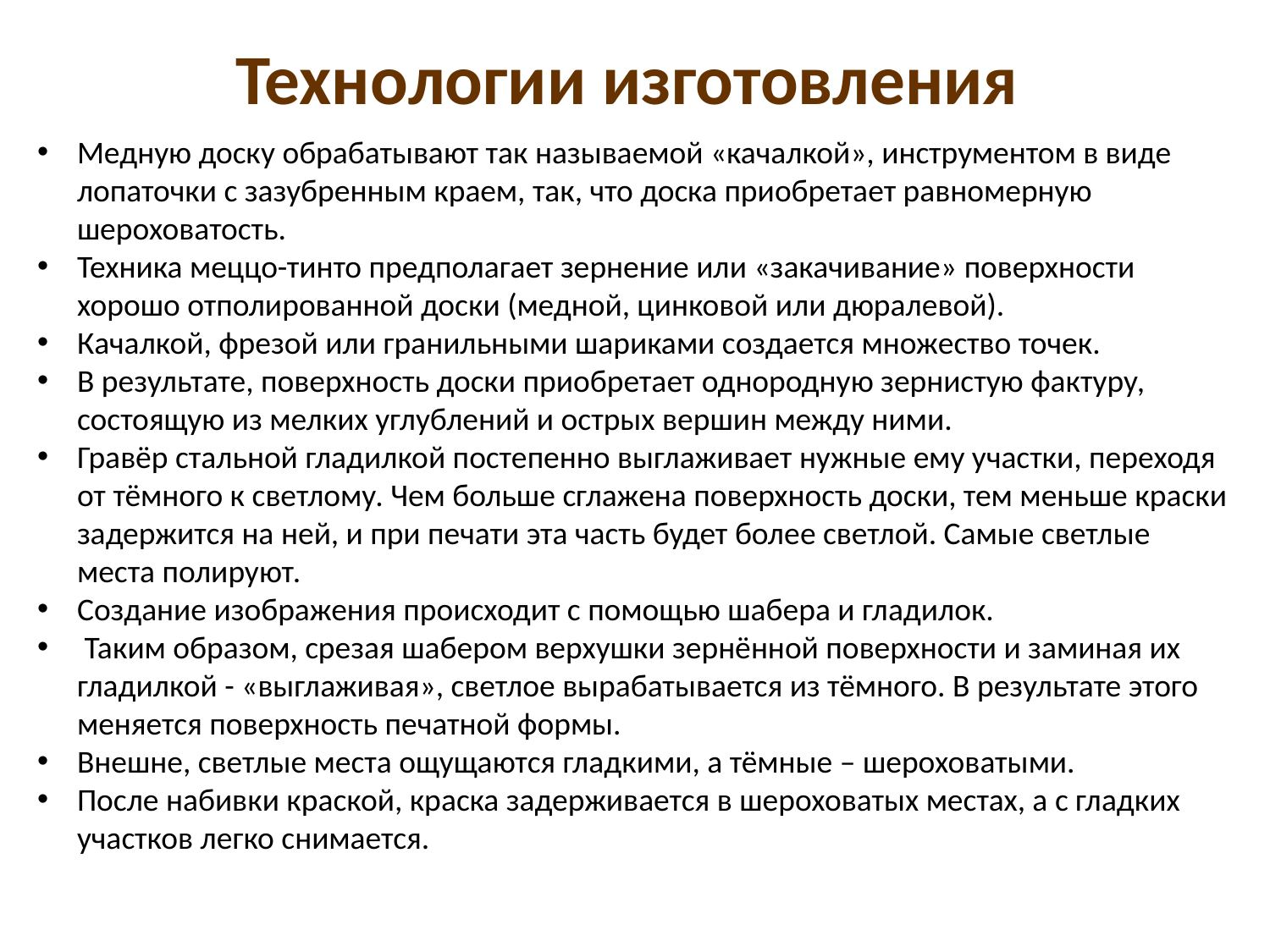

Технологии изготовления
Медную доску обрабатывают так называемой «качалкой», инструментом в виде лопаточки с зазубренным краем, так, что доска приобретает равномерную шероховатость.
Техника меццо-тинто предполагает зернение или «закачивание» поверхности хорошо отполированной доски (медной, цинковой или дюралевой).
Качалкой, фрезой или гранильными шариками создается множество точек.
В результате, поверхность доски приобретает однородную зернистую фактуру, состоящую из мелких углублений и острых вершин между ними.
Гравёр стальной гладилкой постепенно выглаживает нужные ему участки, переходя от тёмного к светлому. Чем больше сглажена поверхность доски, тем меньше краски задержится на ней, и при печати эта часть будет более светлой. Самые светлые места полируют.
Создание изображения происходит с помощью шабера и гладилок.
 Таким образом, срезая шабером верхушки зернённой поверхности и заминая их гладилкой - «выглаживая», светлое вырабатывается из тёмного. В результате этого меняется поверхность печатной формы.
Внешне, светлые места ощущаются гладкими, а тёмные – шероховатыми.
После набивки краской, краска задерживается в шероховатых местах, а с гладких участков легко снимается.